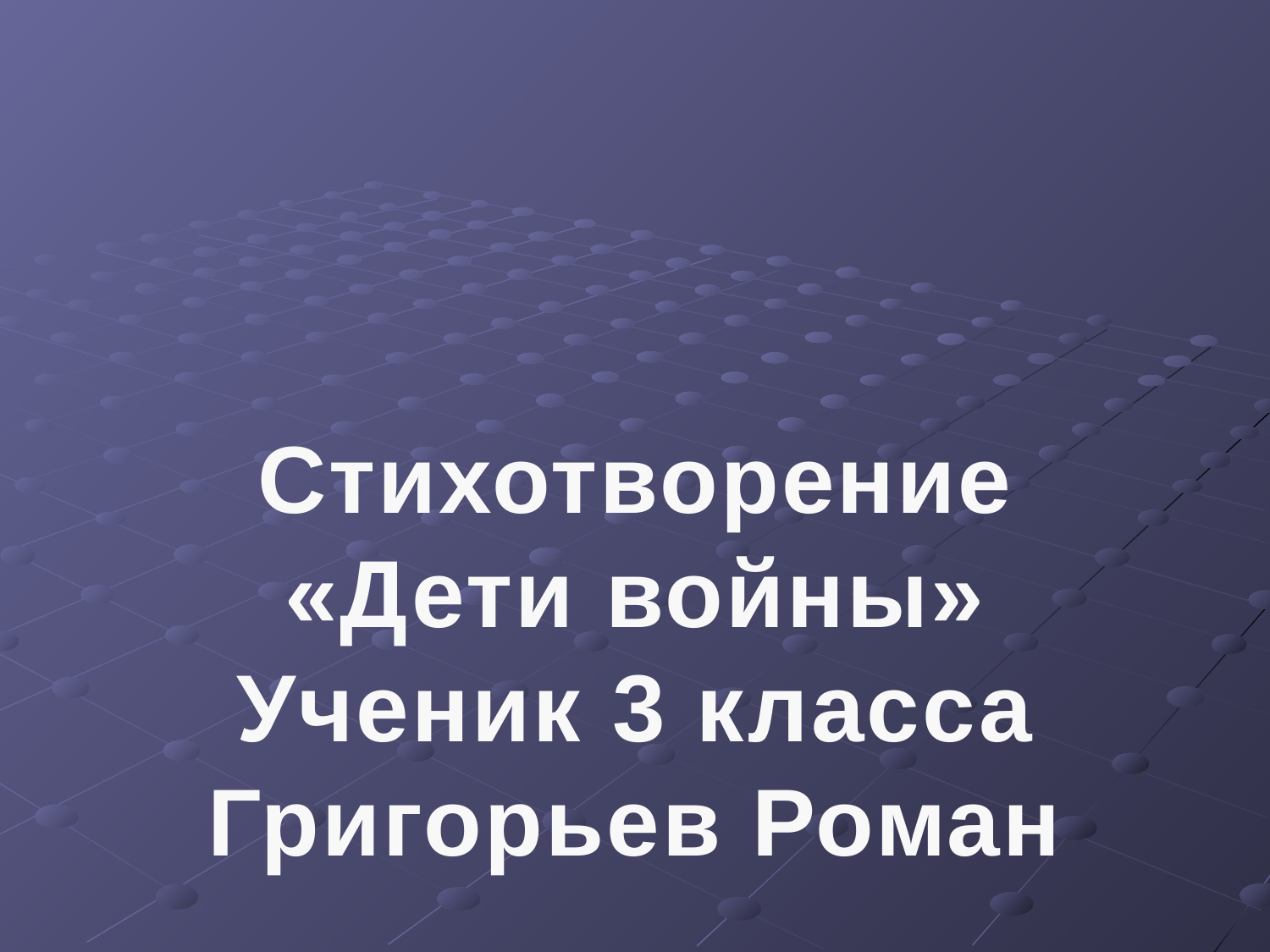

Стихотворение
«Дети войны»
Ученик 3 класса
Григорьев Роман